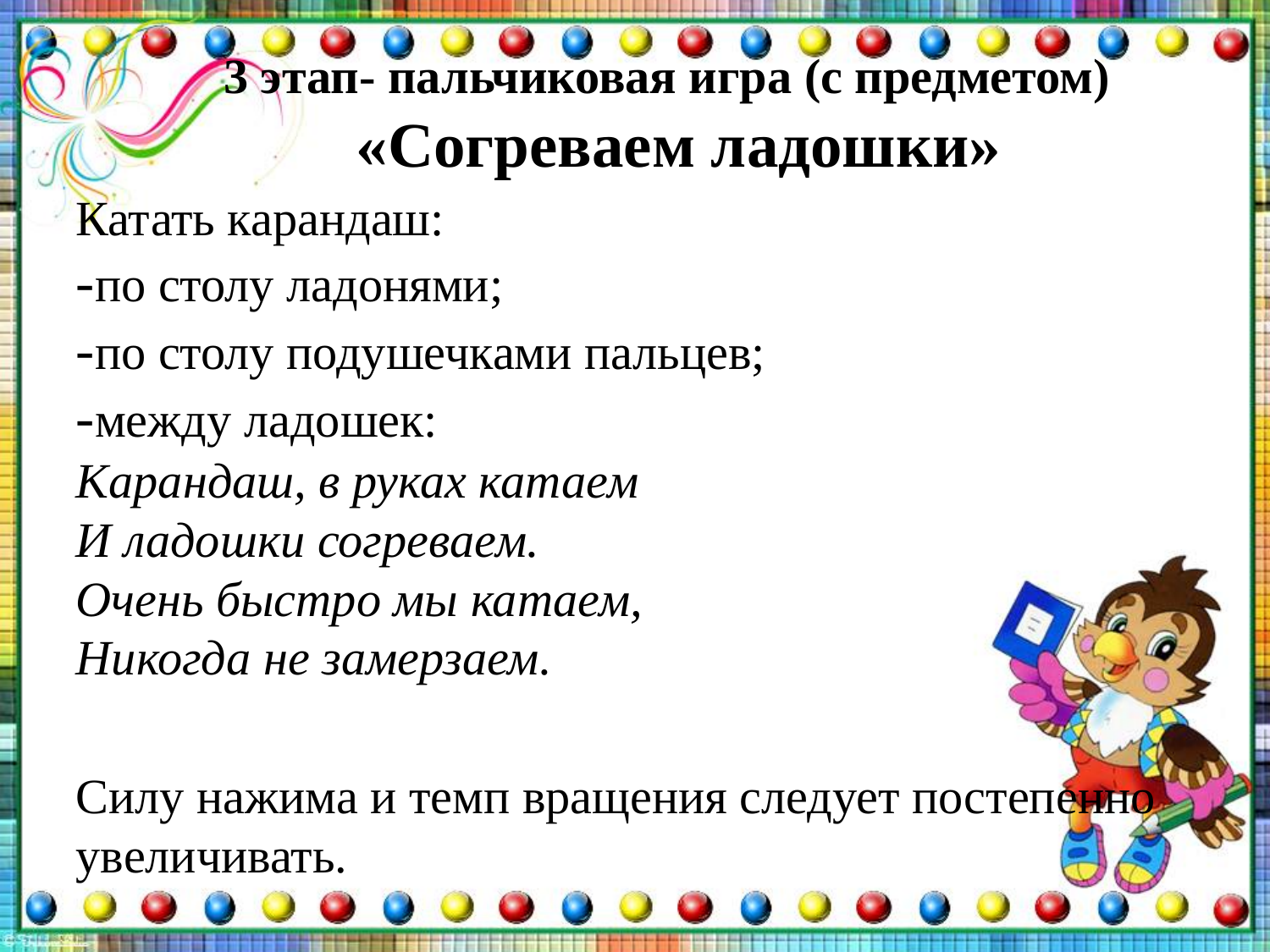

# 3 этап- пальчиковая игра (с предметом) «Согреваем ладошки»
Катать карандаш:
-по столу ладонями;
-по столу подушечками пальцев;
-между ладошек:
Карандаш, в руках катаем
И ладошки согреваем.
Очень быстро мы катаем,
Никогда не замерзаем.
Силу нажима и темп вращения следует постепенно увеличивать.